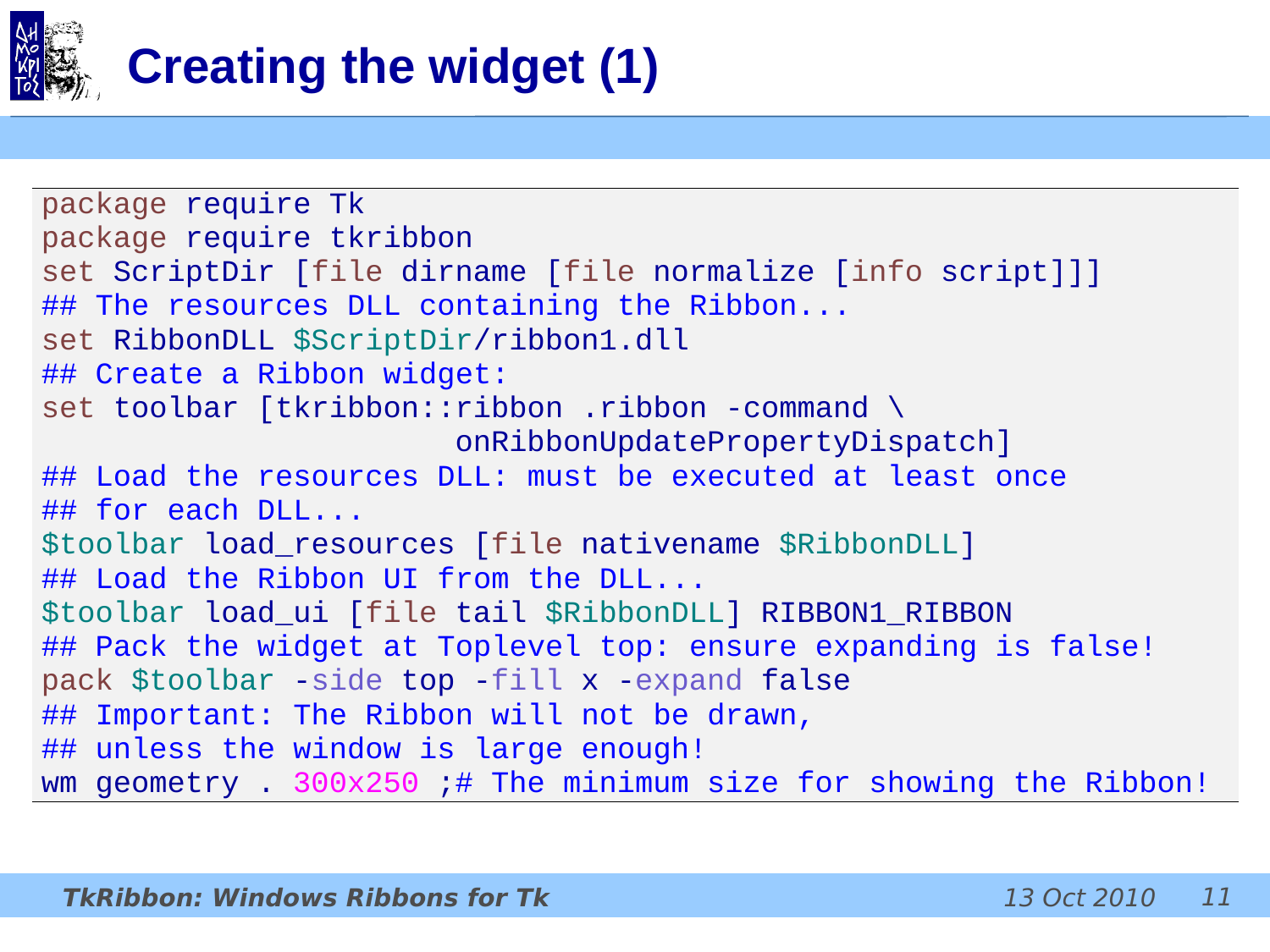

# Creating the widget (1)
| package require Tk package require tkribbon set ScriptDir [file dirname [file normalize [info script]]] ## The resources DLL containing the Ribbon... set RibbonDLL $ScriptDir/ribbon1.dll ## Create a Ribbon widget: set toolbar [tkribbon::ribbon .ribbon -command \ onRibbonUpdatePropertyDispatch] ## Load the resources DLL: must be executed at least once ## for each DLL... $toolbar load\_resources [file nativename $RibbonDLL] ## Load the Ribbon UI from the DLL... $toolbar load\_ui [file tail $RibbonDLL] RIBBON1\_RIBBON ## Pack the widget at Toplevel top: ensure expanding is false! pack $toolbar -side top -fill x -expand false ## Important: The Ribbon will not be drawn, ## unless the window is large enough! wm geometry . 300x250 ;# The minimum size for showing the Ribbon! |
| --- |
11
TkRibbon: Windows Ribbons for Tk
13 Oct 2010